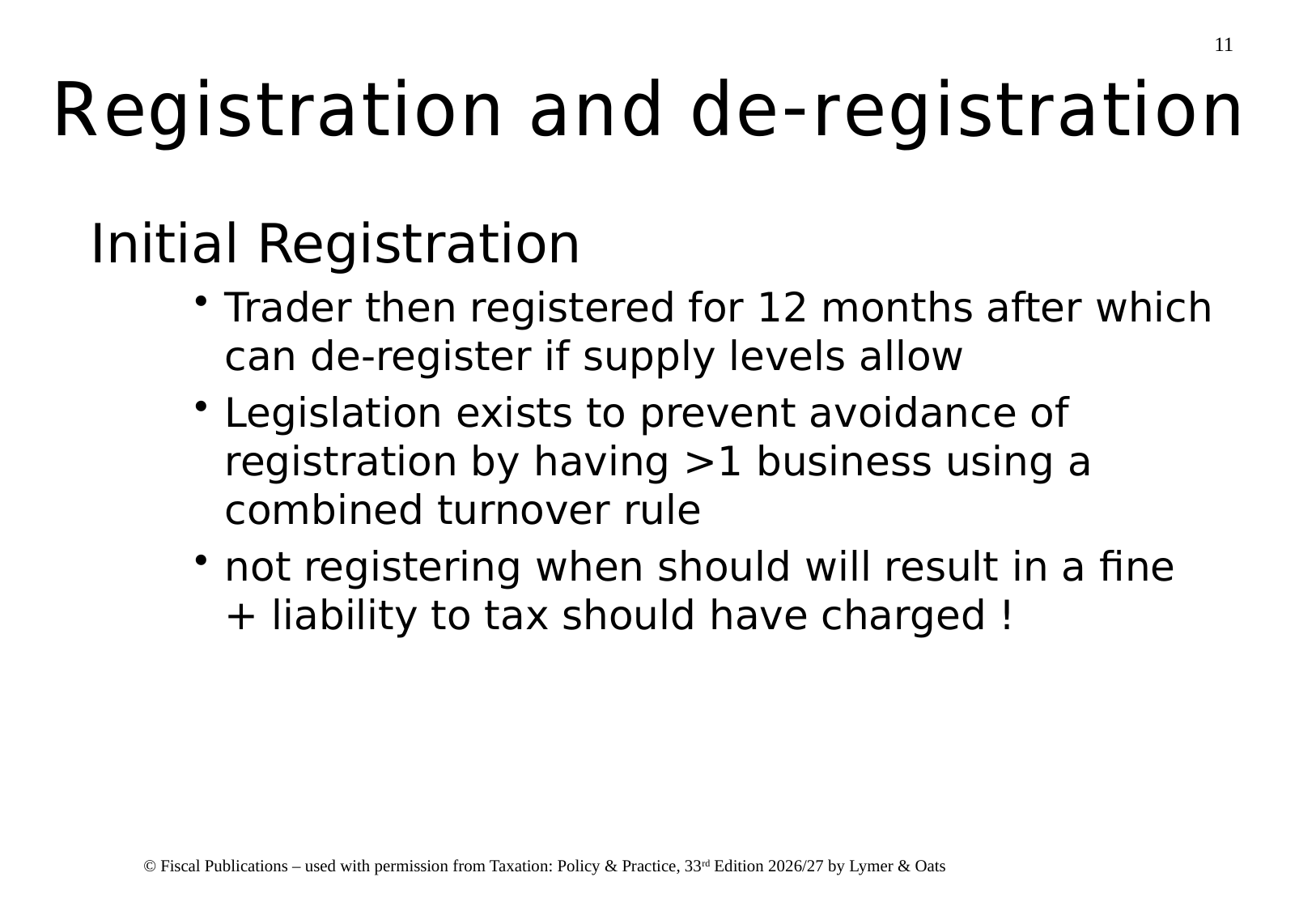

# Registration and de-registration
 Initial Registration
Trader then registered for 12 months after which can de-register if supply levels allow
Legislation exists to prevent avoidance of registration by having >1 business using a combined turnover rule
not registering when should will result in a fine + liability to tax should have charged !